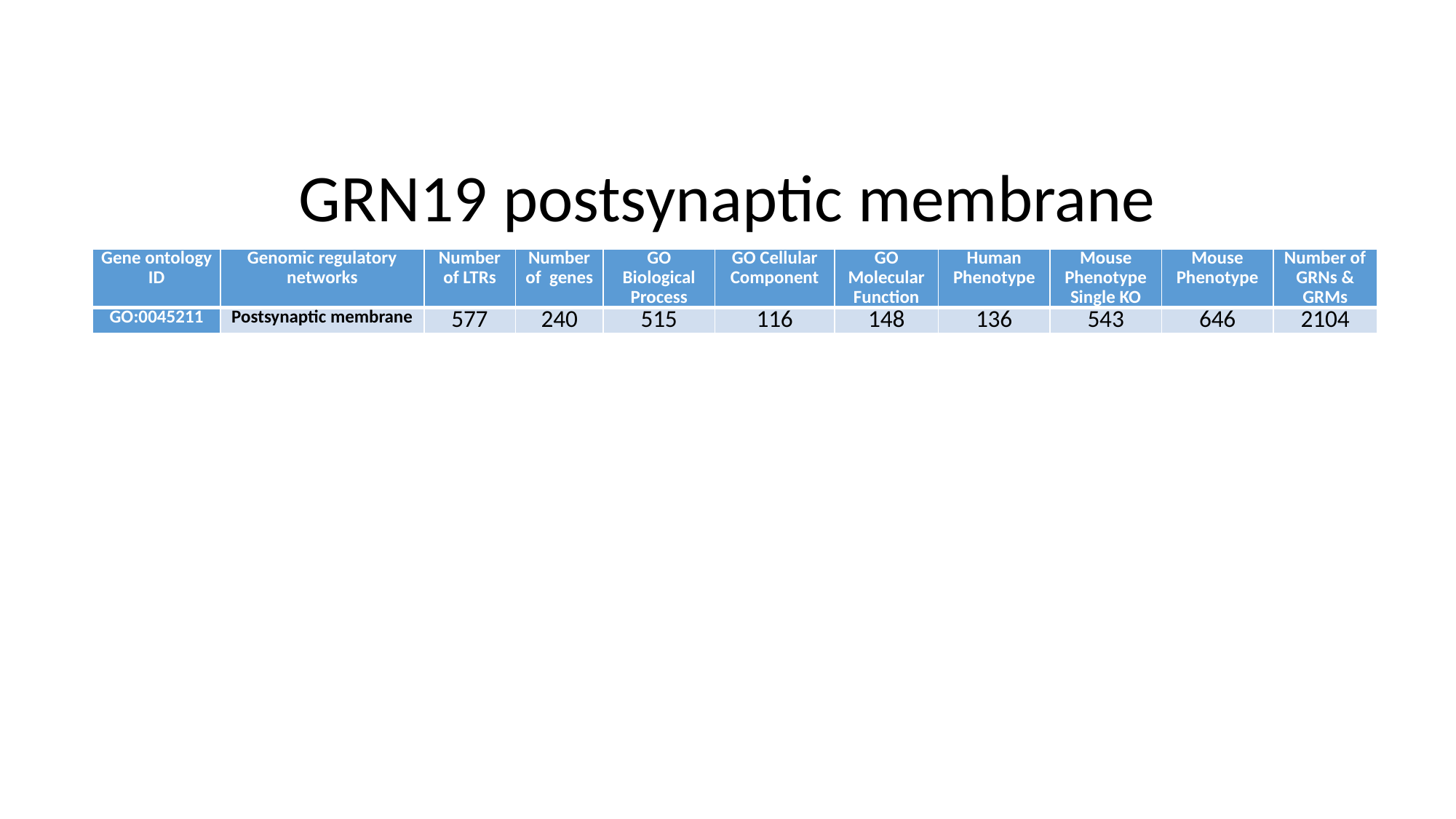

# GRN19 postsynaptic membrane
| Gene ontology ID | Genomic regulatory networks | Number of LTRs | Number of genes | GO Biological Process | GO Cellular Component | GO Molecular Function | Human Phenotype | Mouse Phenotype Single KO | Mouse Phenotype | Number of GRNs & GRMs |
| --- | --- | --- | --- | --- | --- | --- | --- | --- | --- | --- |
| GO:0045211 | Postsynaptic membrane | 577 | 240 | 515 | 116 | 148 | 136 | 543 | 646 | 2104 |